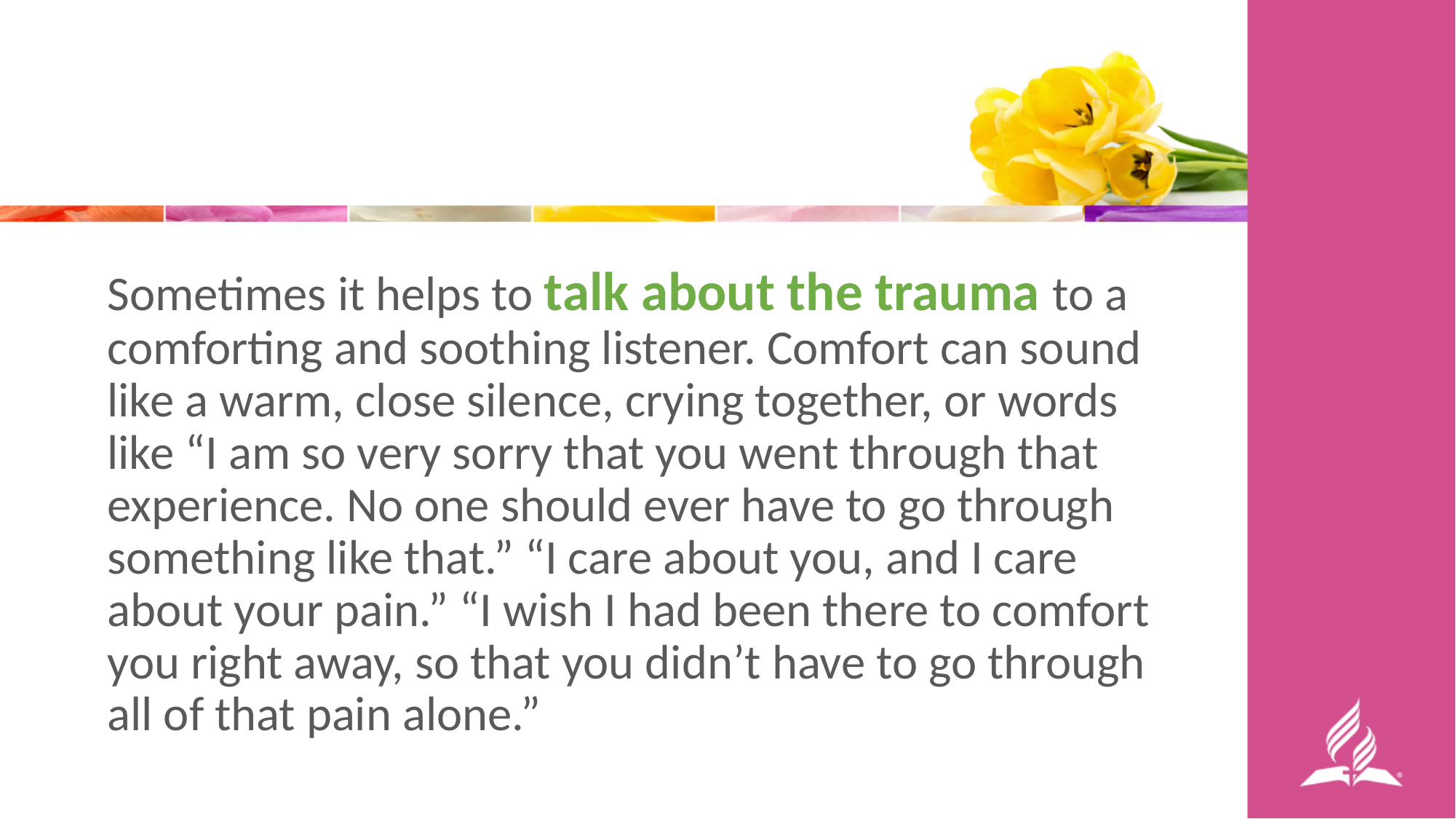

Sometimes it helps to talk about the trauma to a comforting and soothing listener. Comfort can sound like a warm, close silence, crying together, or words like “I am so very sorry that you went through that experience. No one should ever have to go through something like that.” “I care about you, and I care about your pain.” “I wish I had been there to comfort you right away, so that you didn’t have to go through all of that pain alone.”